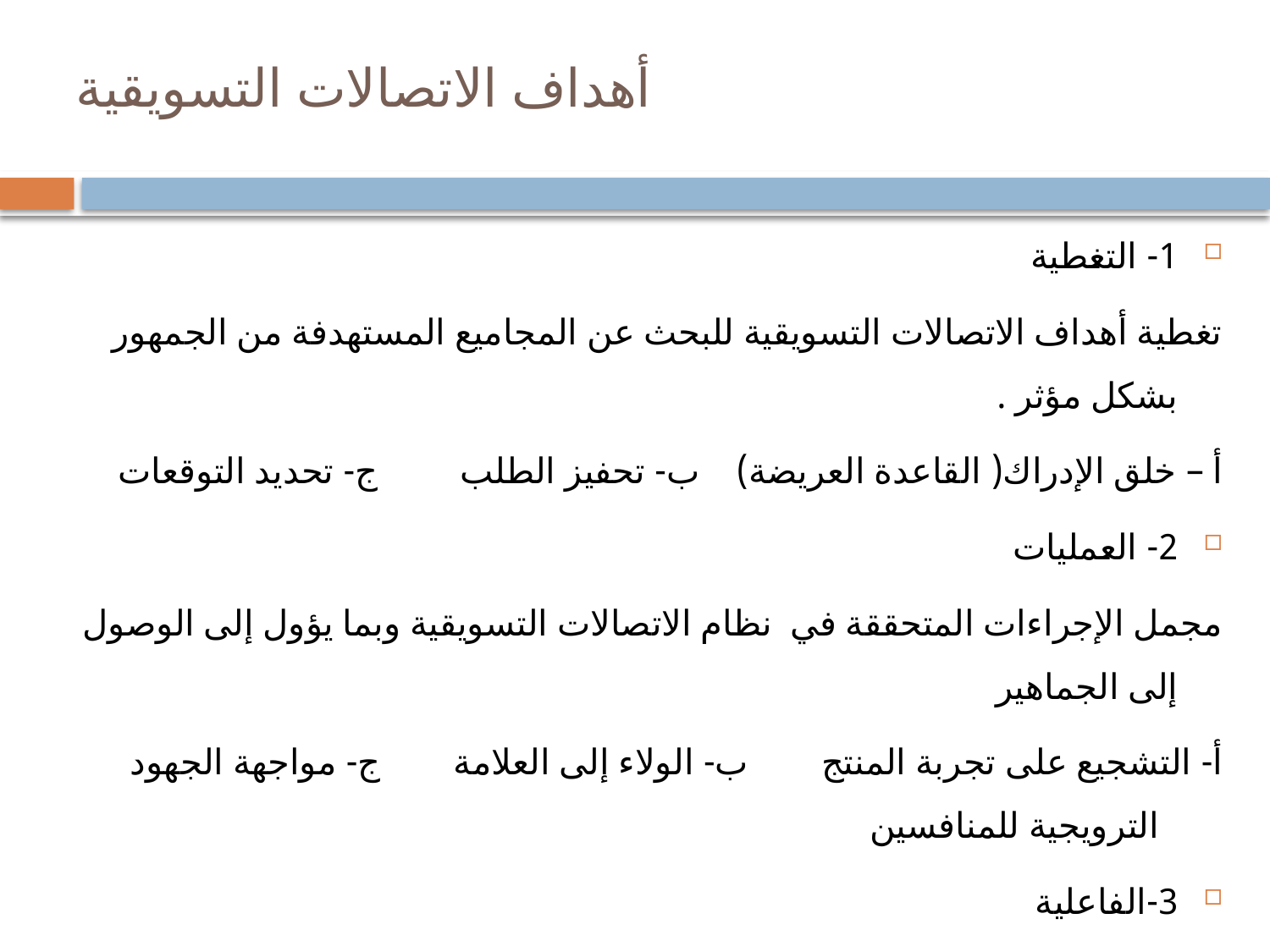

# أهداف الاتصالات التسويقية
1- التغطية
تغطية أهداف الاتصالات التسويقية للبحث عن المجاميع المستهدفة من الجمهور بشكل مؤثر .
أ – خلق الإدراك( القاعدة العريضة)    ب- تحفيز الطلب         ج- تحديد التوقعات
2- العمليات
مجمل الإجراءات المتحققة في  نظام الاتصالات التسويقية وبما يؤول إلى الوصول إلى الجماهير
أ- التشجيع على تجربة المنتج        ب- الولاء إلى العلامة        ج- مواجهة الجهود الترويجية للمنافسين
3-الفاعلية
قياس مدى دقة وصول الرسالة الترويجية عبر عمليات الاتصالات التسويقية وبما يتوافق مع الأهداف المخطط لها. (لقياس تلك الدرجة العلية في الاداء يجب القيام ب:-
أ- التخطيط للاتصالات             ب-حاجة المستلم للمعلومات             ج- تعزيز العلاقة الشخصية